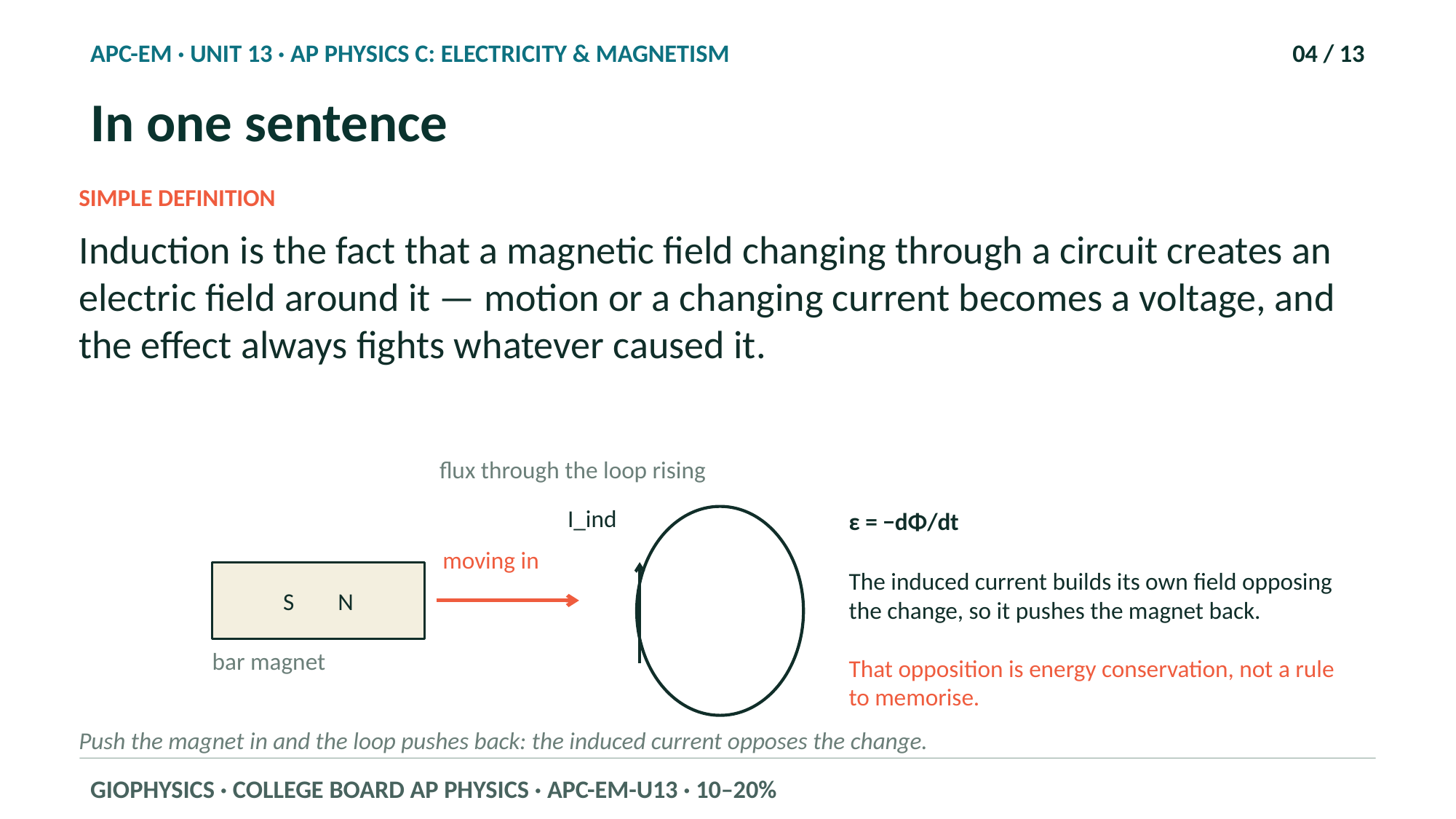

APC-EM · UNIT 13 · AP PHYSICS C: ELECTRICITY & MAGNETISM
04 / 13
In one sentence
SIMPLE DEFINITION
Induction is the fact that a magnetic field changing through a circuit creates an electric field around it — motion or a changing current becomes a voltage, and the effect always fights whatever caused it.
flux through the loop rising
I_ind

ε = −dΦ/dt
moving in
S        N
The induced current builds its own field opposing the change, so it pushes the magnet back.
bar magnet
That opposition is energy conservation, not a rule to memorise.
Push the magnet in and the loop pushes back: the induced current opposes the change.

GIOPHYSICS · COLLEGE BOARD AP PHYSICS · APC-EM-U13 · 10–20%